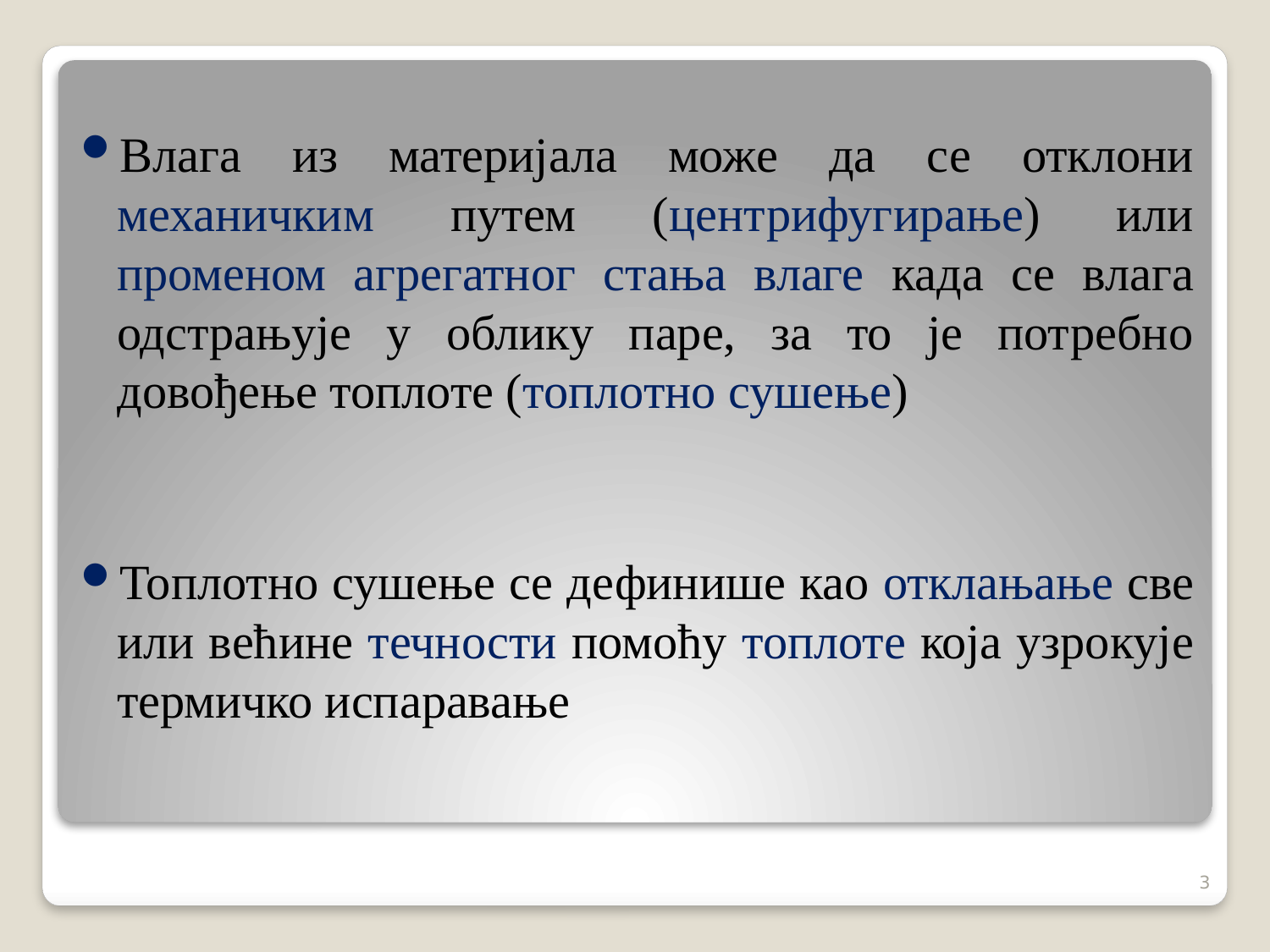

Влага из материјала може да се отклони механичким путем (центрифугирање) или променом агрегатног стања влаге када се влага одстрањује у облику паре, за то је потребно довођење топлоте (топлотно сушење)

Топлотно сушење се дефинише као отклањање све или већине течности помоћу топлоте која узрокује термичко испаравање

3